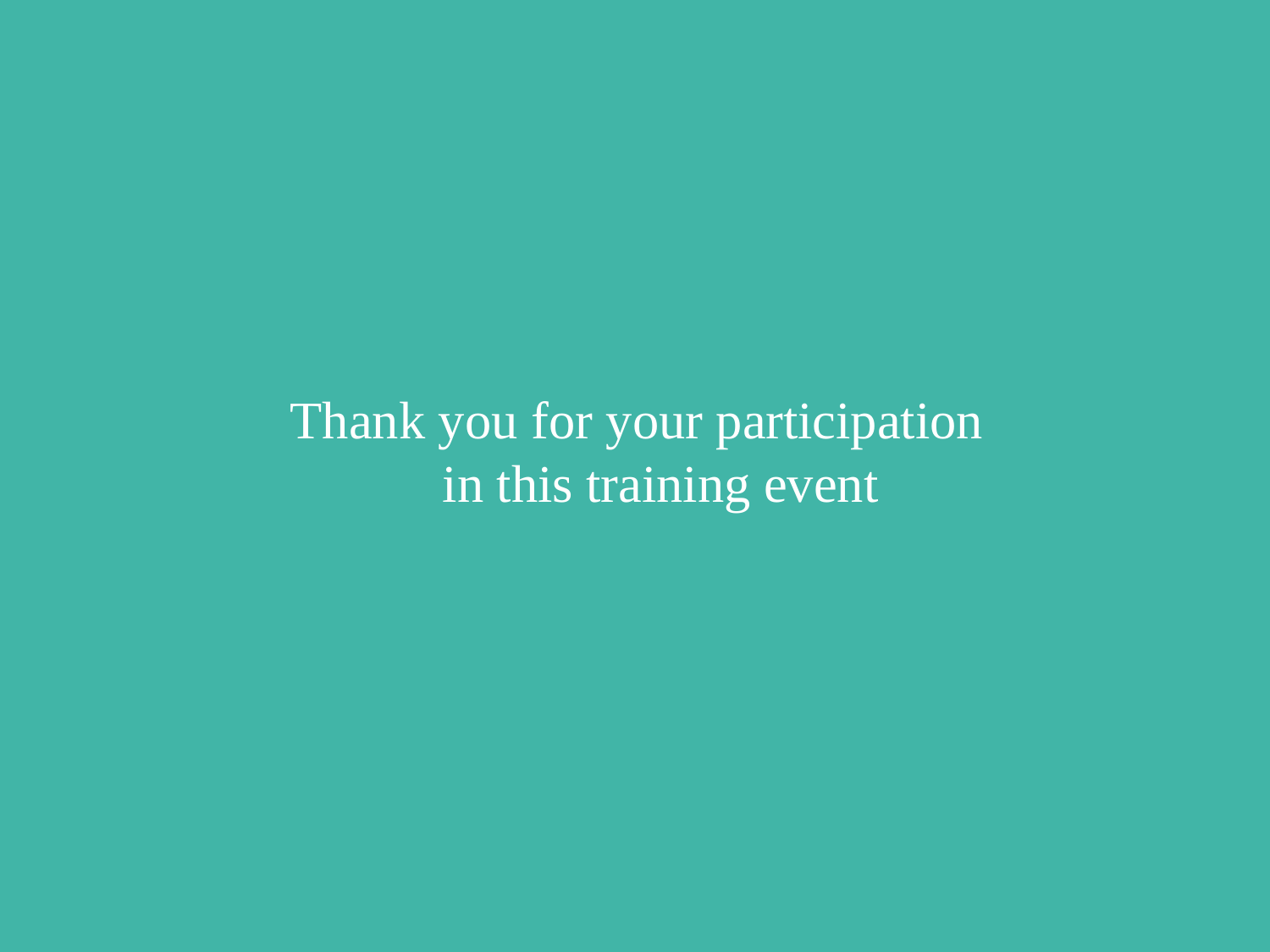

Thank you for your participation in this training event